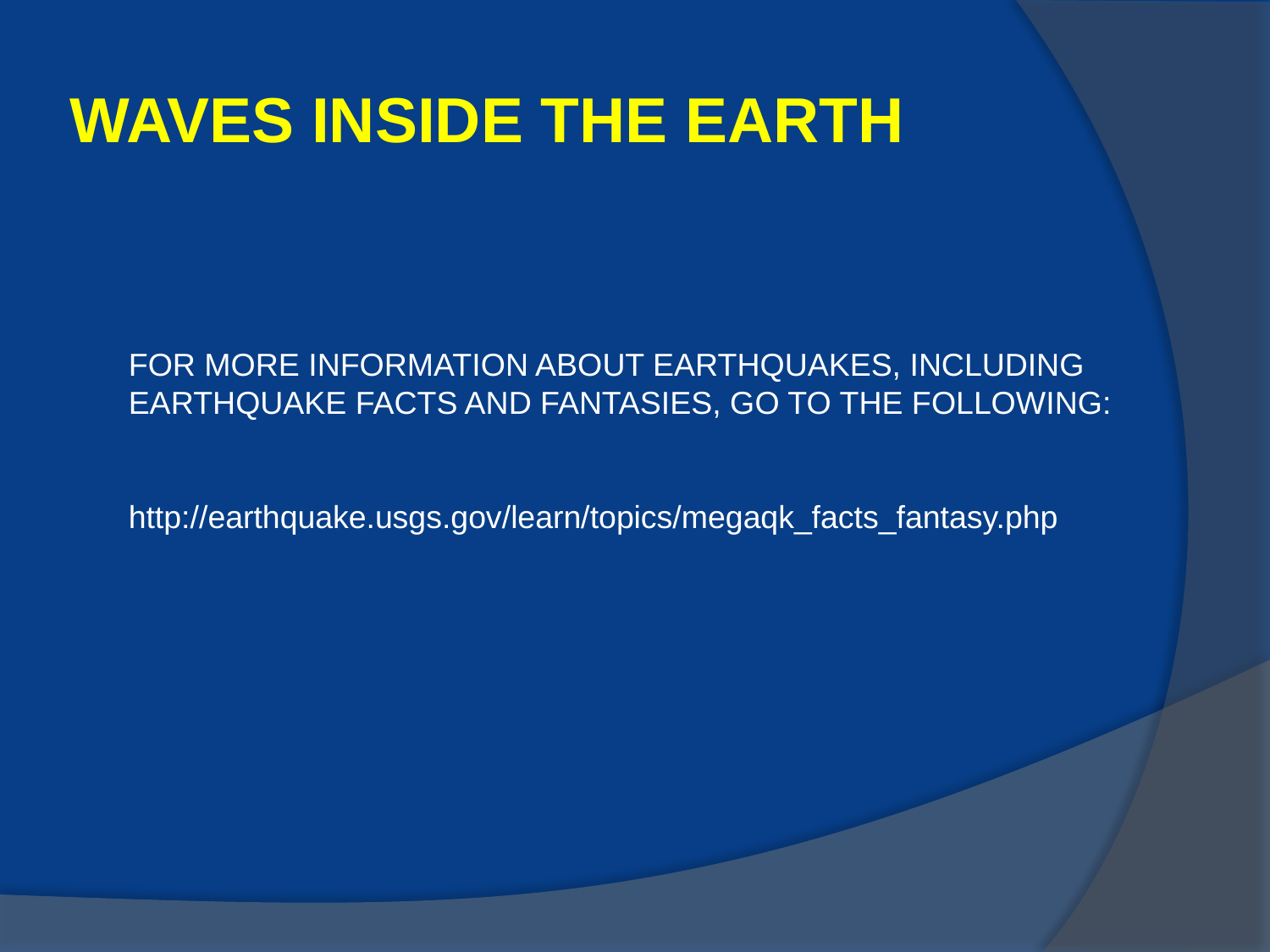

# WAVES INSIDE THE EARTH
FOR MORE INFORMATION ABOUT EARTHQUAKES, INCLUDING
EARTHQUAKE FACTS AND FANTASIES, GO TO THE FOLLOWING:

http://earthquake.usgs.gov/learn/topics/megaqk_facts_fantasy.php